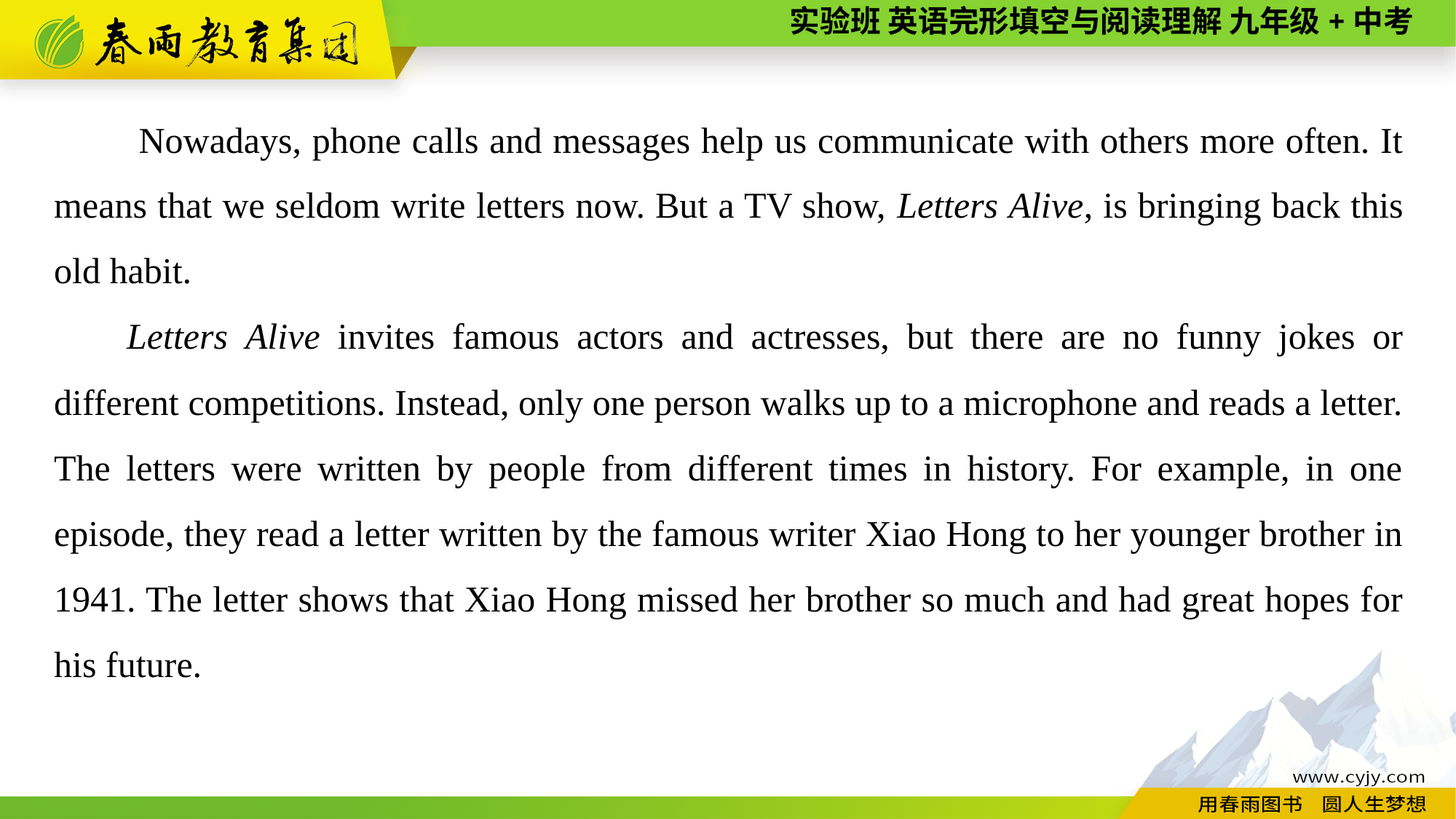

Nowadays, phone calls and messages help us communicate with others more often. It means that we seldom write letters now. But a TV show, Letters Alive, is bringing back this old habit.
Letters Alive invites famous actors and actresses, but there are no funny jokes or different competitions. Instead, only one person walks up to a microphone and reads a letter. The letters were written by people from different times in history. For example, in one episode, they read a letter written by the famous writer Xiao Hong to her younger brother in 1941. The letter shows that Xiao Hong missed her brother so much and had great hopes for his future.